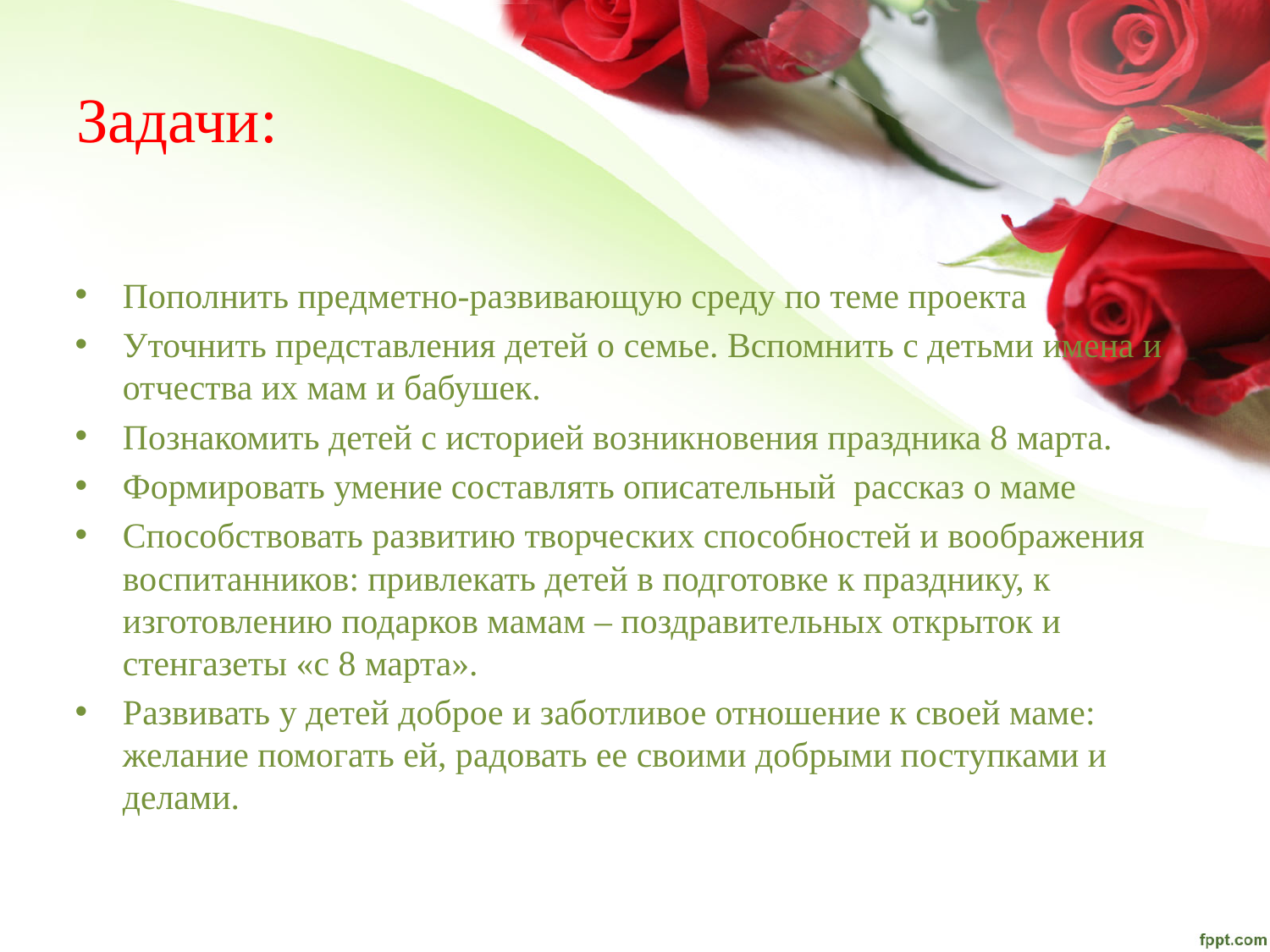

# Задачи:

Пополнить предметно-развивающую среду по теме проекта
Уточнить представления детей о семье. Вспомнить с детьми имена и отчества их мам и бабушек.
Познакомить детей с историей возникновения праздника 8 марта.
Формировать умение составлять описательный  рассказ о маме
Способствовать развитию творческих способностей и воображения воспитанников: привлекать детей в подготовке к празднику, к изготовлению подарков мамам – поздравительных открыток и стенгазеты «с 8 марта».
Развивать у детей доброе и заботливое отношение к своей маме: желание помогать ей, радовать ее своими добрыми поступками и делами.